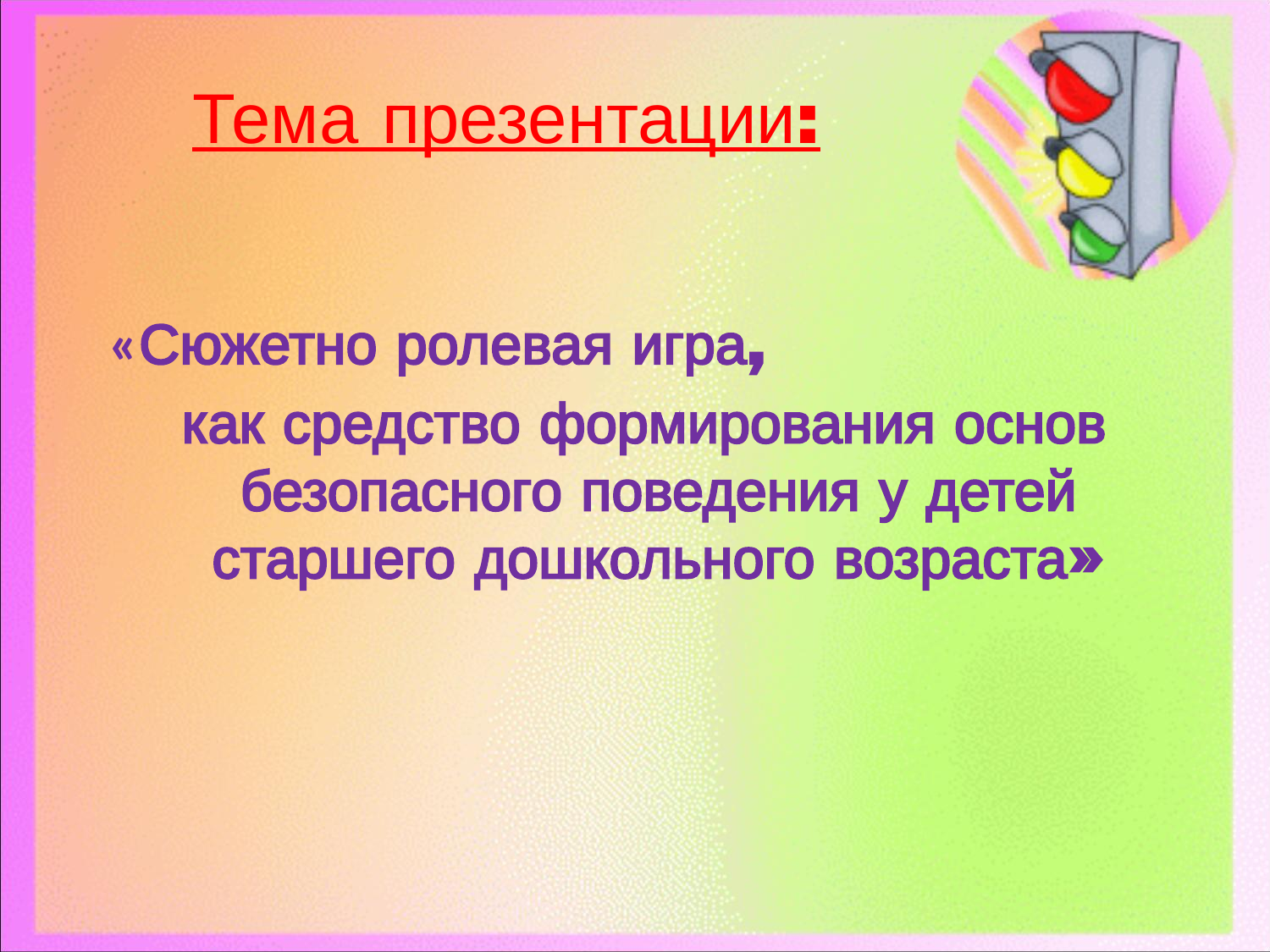

# Тема презентации:

«Сюжетно ролевая игра,
 как средство формирования основ безопасного поведения у детей старшего дошкольного возраста»